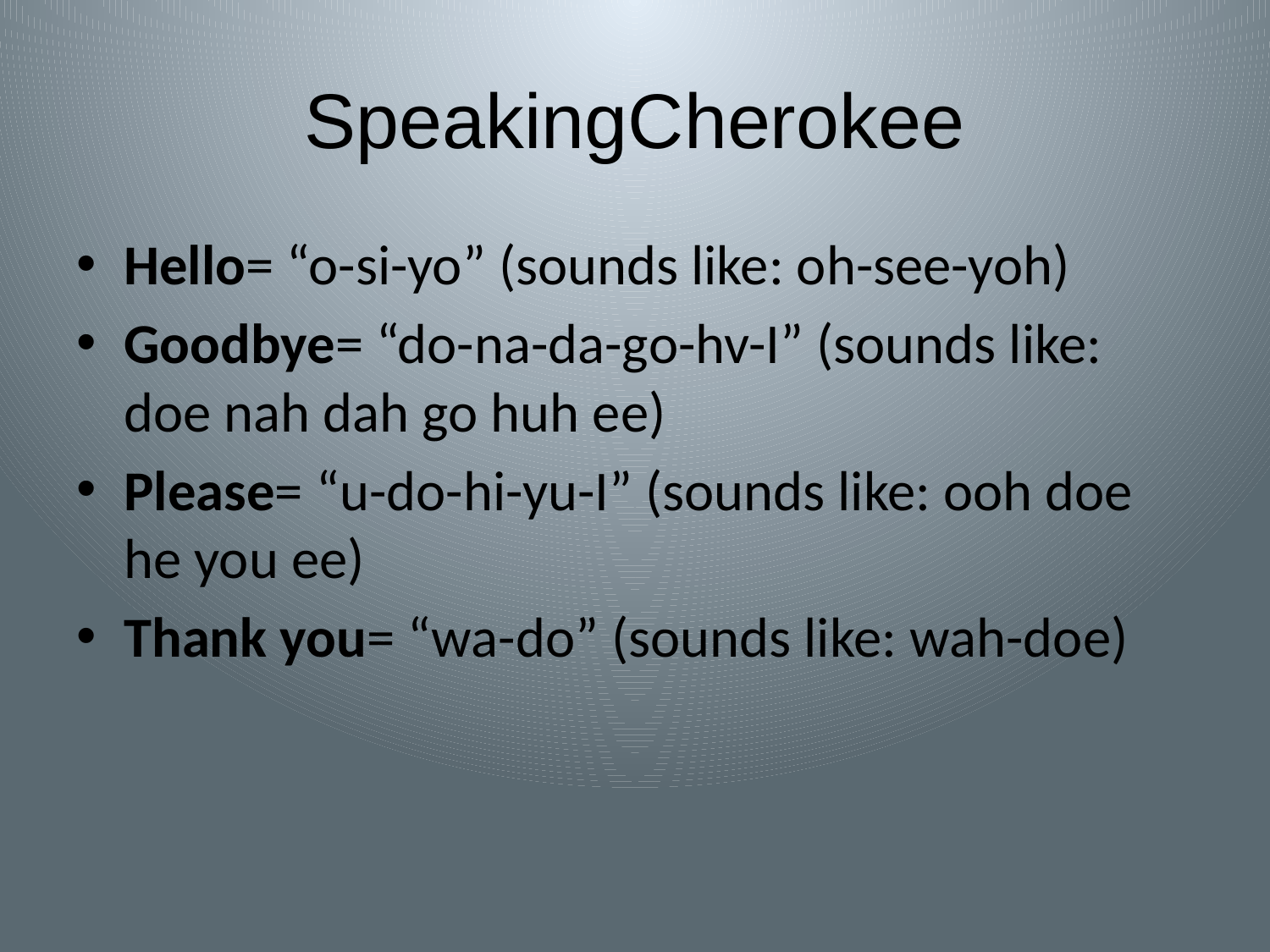

# SpeakingCherokee
Hello= “o-si-yo” (sounds like: oh-see-yoh)
Goodbye= “do-na-da-go-hv-I” (sounds like: doe nah dah go huh ee)
Please= “u-do-hi-yu-I” (sounds like: ooh doe he you ee)
Thank you= “wa-do” (sounds like: wah-doe)